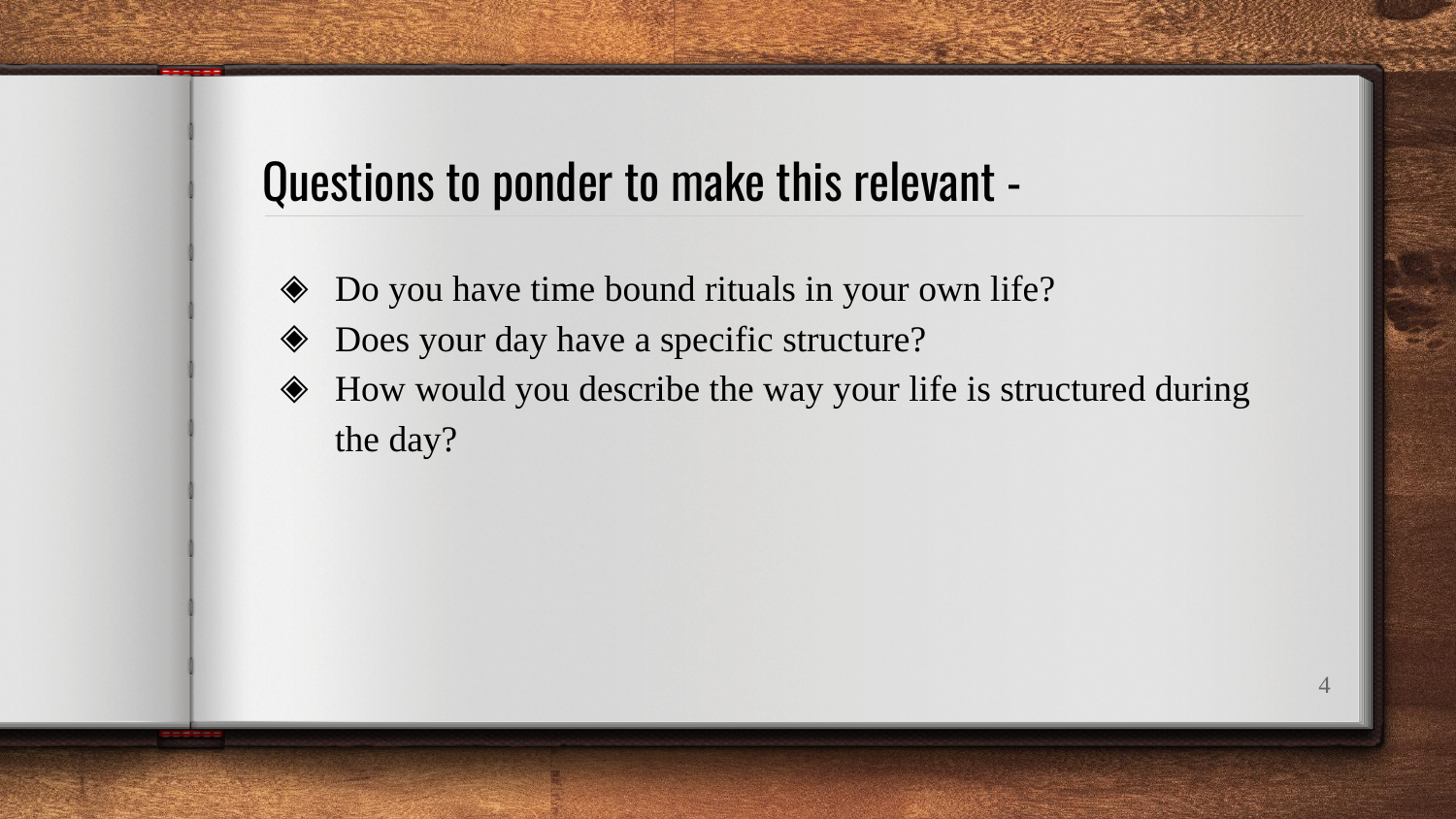

# Questions to ponder to make this relevant -
Do you have time bound rituals in your own life?
Does your day have a specific structure?
How would you describe the way your life is structured during the day?

4